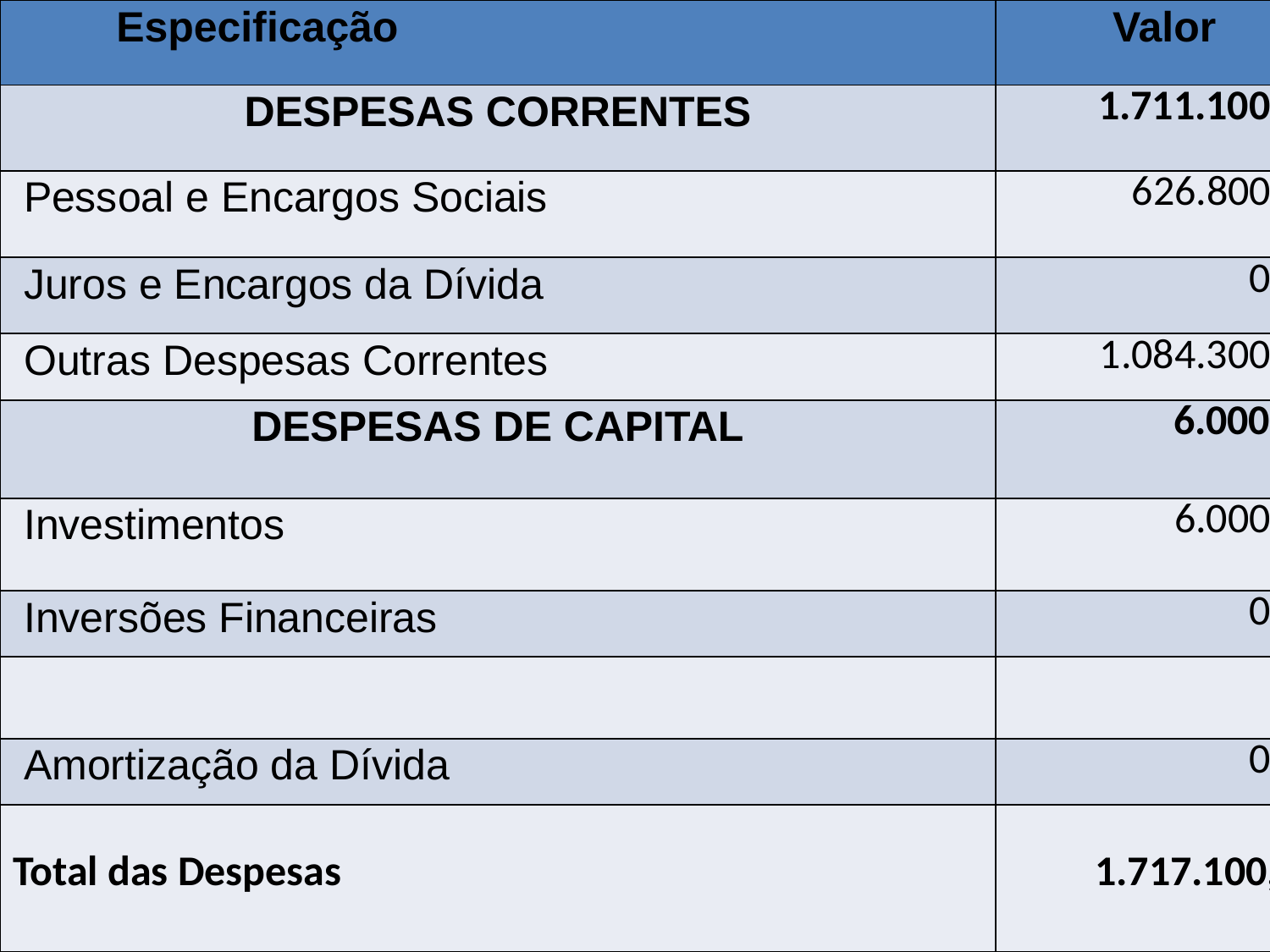

| Especificação | Valor |
| --- | --- |
| DESPESAS CORRENTES | 1.711.100,00 |
| Pessoal e Encargos Sociais | 626.800,00 |
| Juros e Encargos da Dívida | 0,00 |
| Outras Despesas Correntes | 1.084.300,00 |
| DESPESAS DE CAPITAL | 6.000,00 |
| Investimentos | 6.000,00 |
| Inversões Financeiras | 0,00 |
|  |  |
| Amortização da Dívida | 0,00 |
| Total das Despesas | 1.717.100,00 |